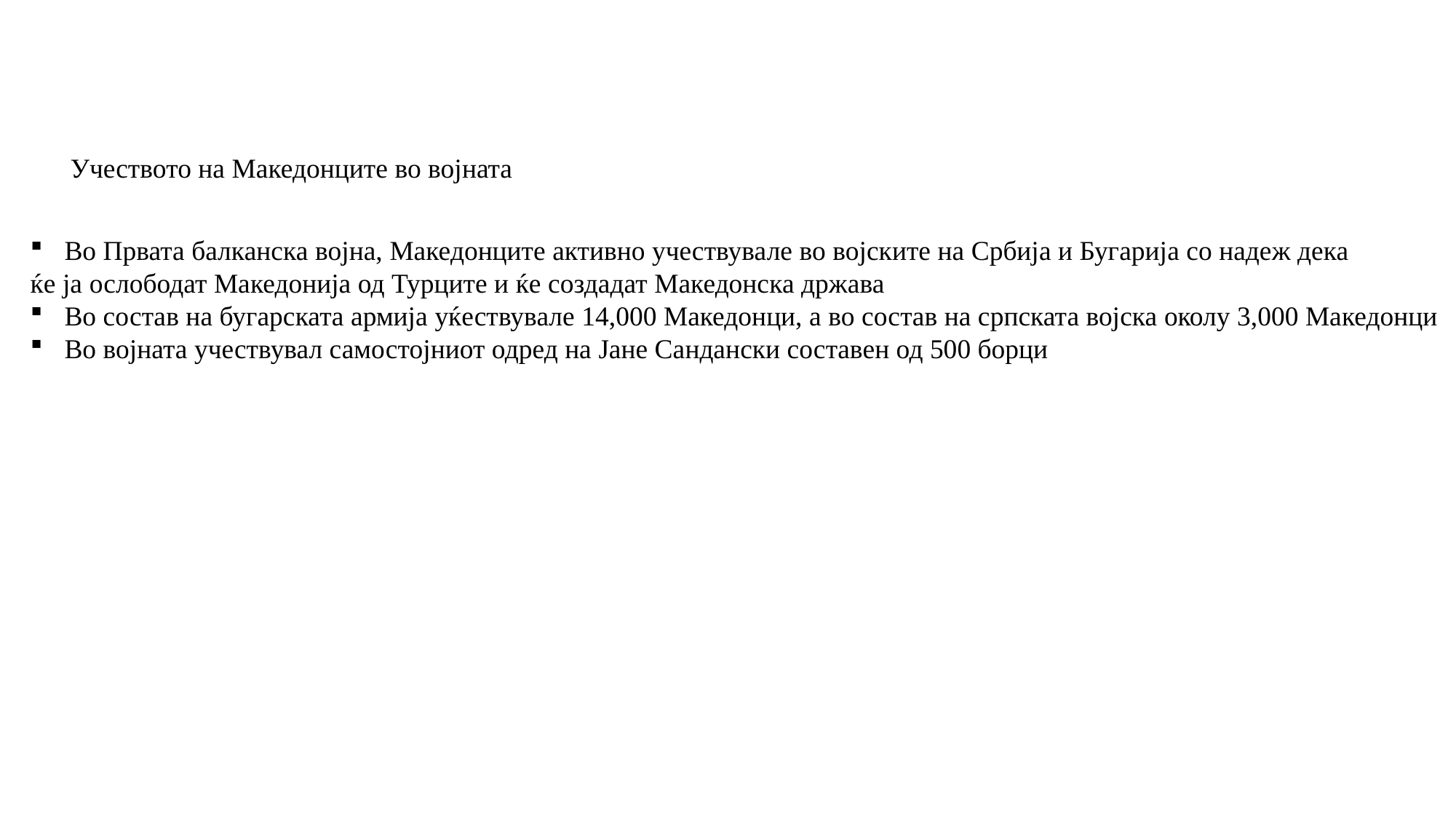

Учеството на Македонците во војната
Во Првата балканска војна, Македонците активно учествувале во војските на Србија и Бугарија со надеж дека
ќе ја ослободат Македонија од Турците и ќе создадат Македонска држава
Во состав на бугарската армија уќествувале 14,000 Македонци, а во состав на српската војска околу 3,000 Македонци
Во војната учествувал самостојниот одред на Јане Сандански составен од 500 борци